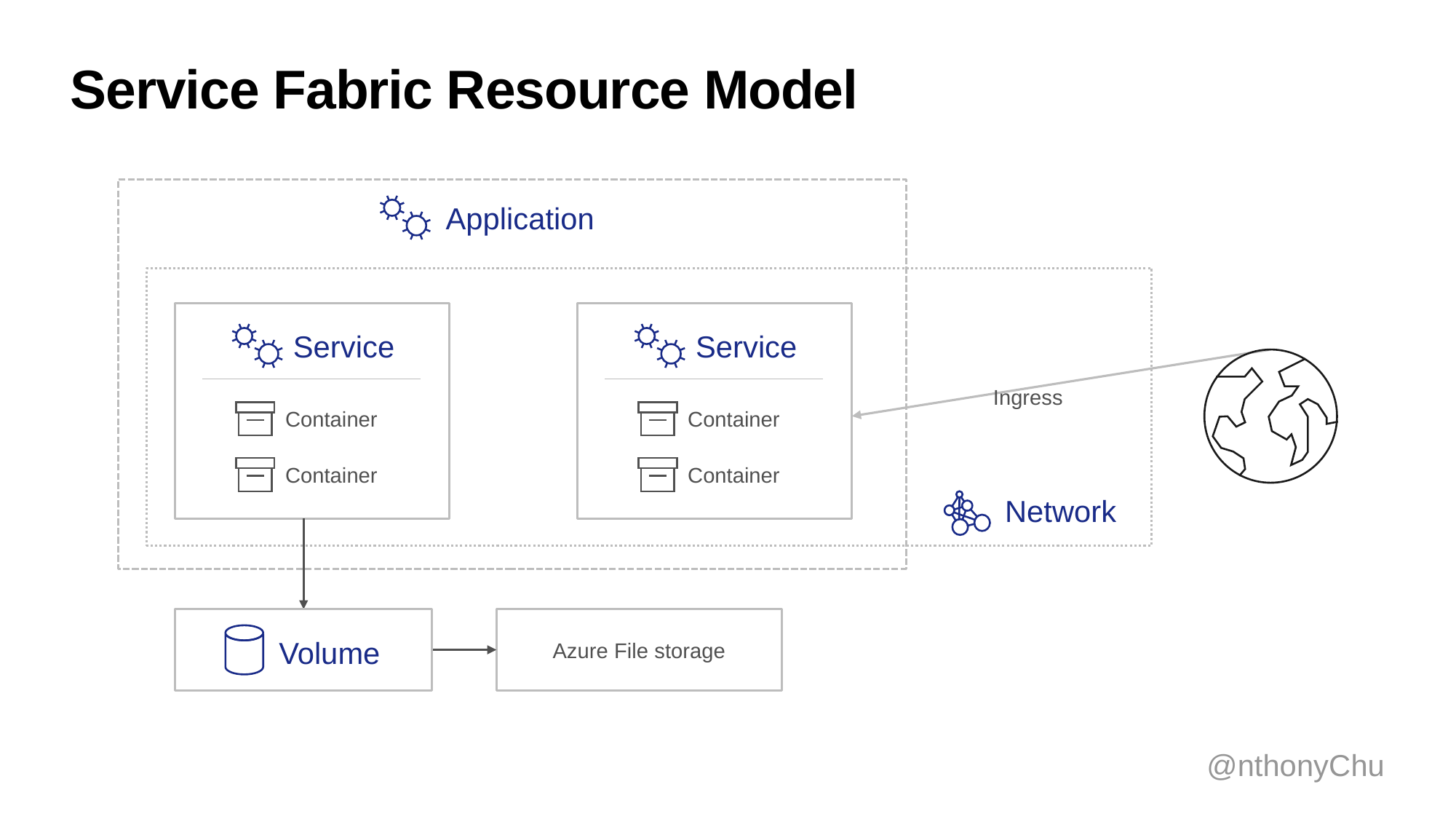

# Service Fabric Resource Model

Application

Service
Container

Container

Service
Container

Container

Ingress

Network

Volume
Azure File storage